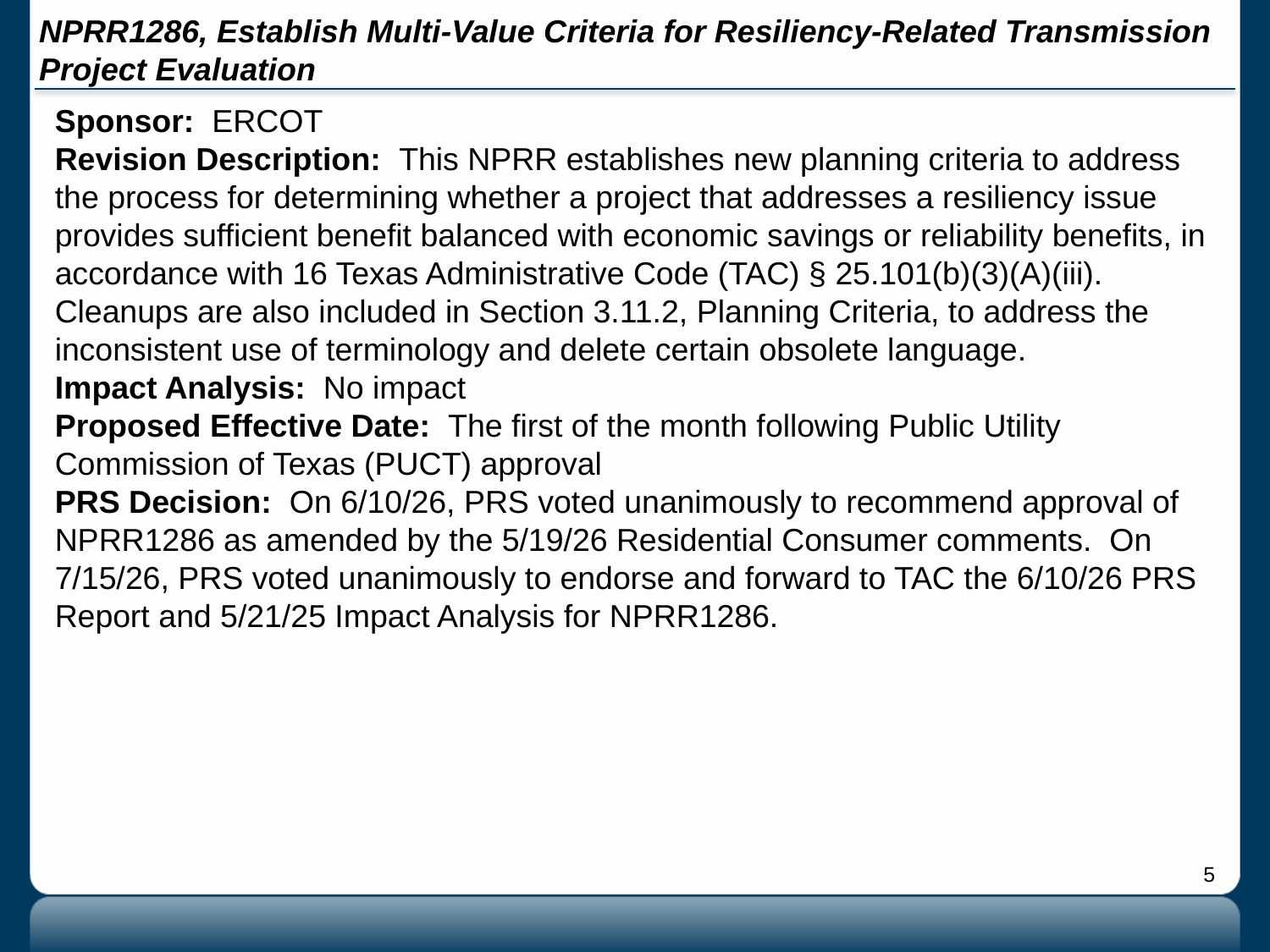

# NPRR1286, Establish Multi-Value Criteria for Resiliency-Related Transmission Project Evaluation
Sponsor:  ERCOT
Revision Description:  This NPRR establishes new planning criteria to address the process for determining whether a project that addresses a resiliency issue provides sufficient benefit balanced with economic savings or reliability benefits, in accordance with 16 Texas Administrative Code (TAC) § 25.101(b)(3)(A)(iii).  Cleanups are also included in Section 3.11.2, Planning Criteria, to address the inconsistent use of terminology and delete certain obsolete language.
Impact Analysis:  No impact
Proposed Effective Date:  The first of the month following Public Utility Commission of Texas (PUCT) approval
PRS Decision:  On 6/10/26, PRS voted unanimously to recommend approval of NPRR1286 as amended by the 5/19/26 Residential Consumer comments.  On 7/15/26, PRS voted unanimously to endorse and forward to TAC the 6/10/26 PRS Report and 5/21/25 Impact Analysis for NPRR1286.